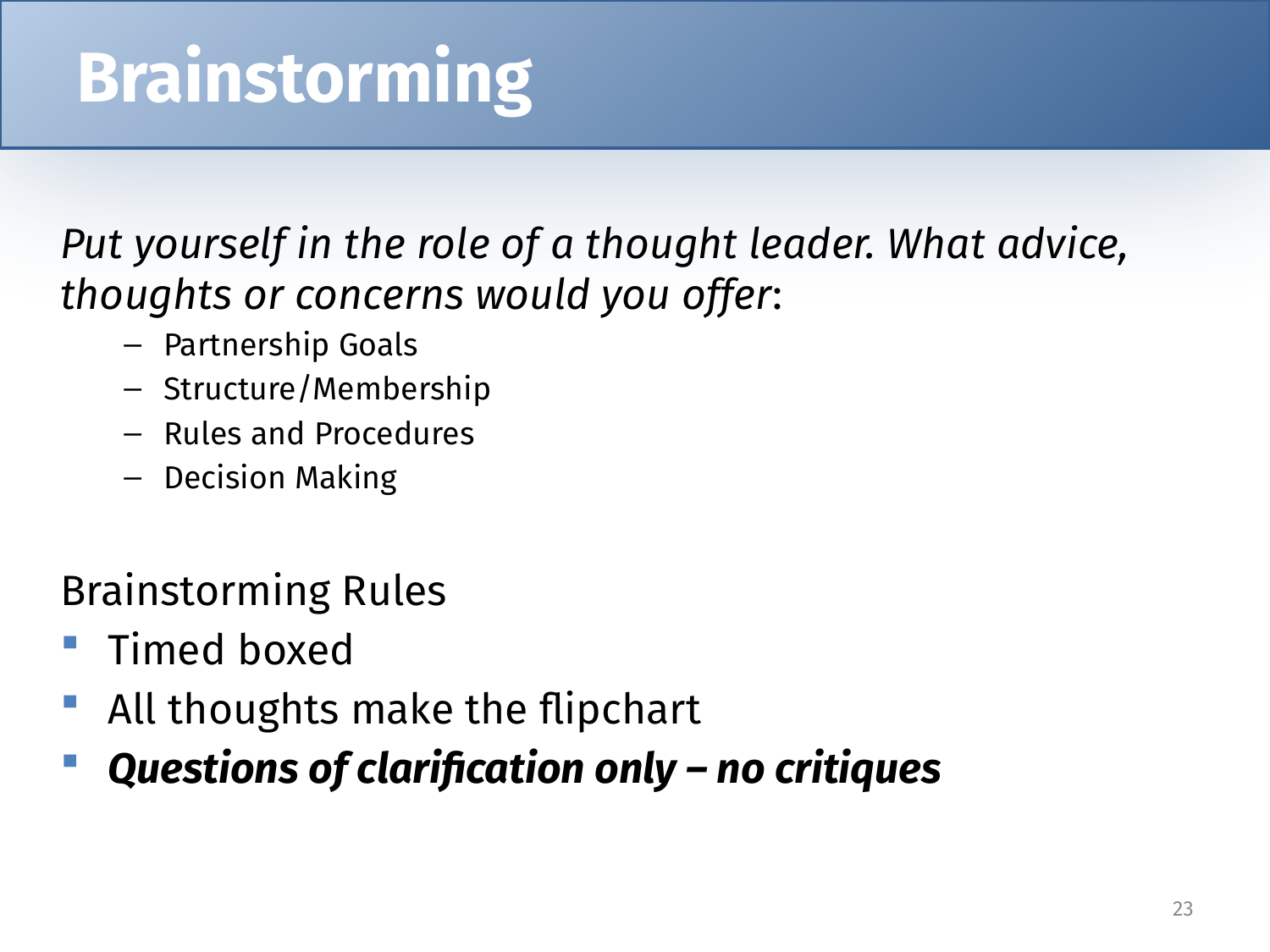

# Brainstorming
Put yourself in the role of a thought leader. What advice, thoughts or concerns would you offer:
Partnership Goals
Structure/Membership
Rules and Procedures
Decision Making

Brainstorming Rules
Timed boxed
All thoughts make the flipchart
Questions of clarification only – no critiques

23